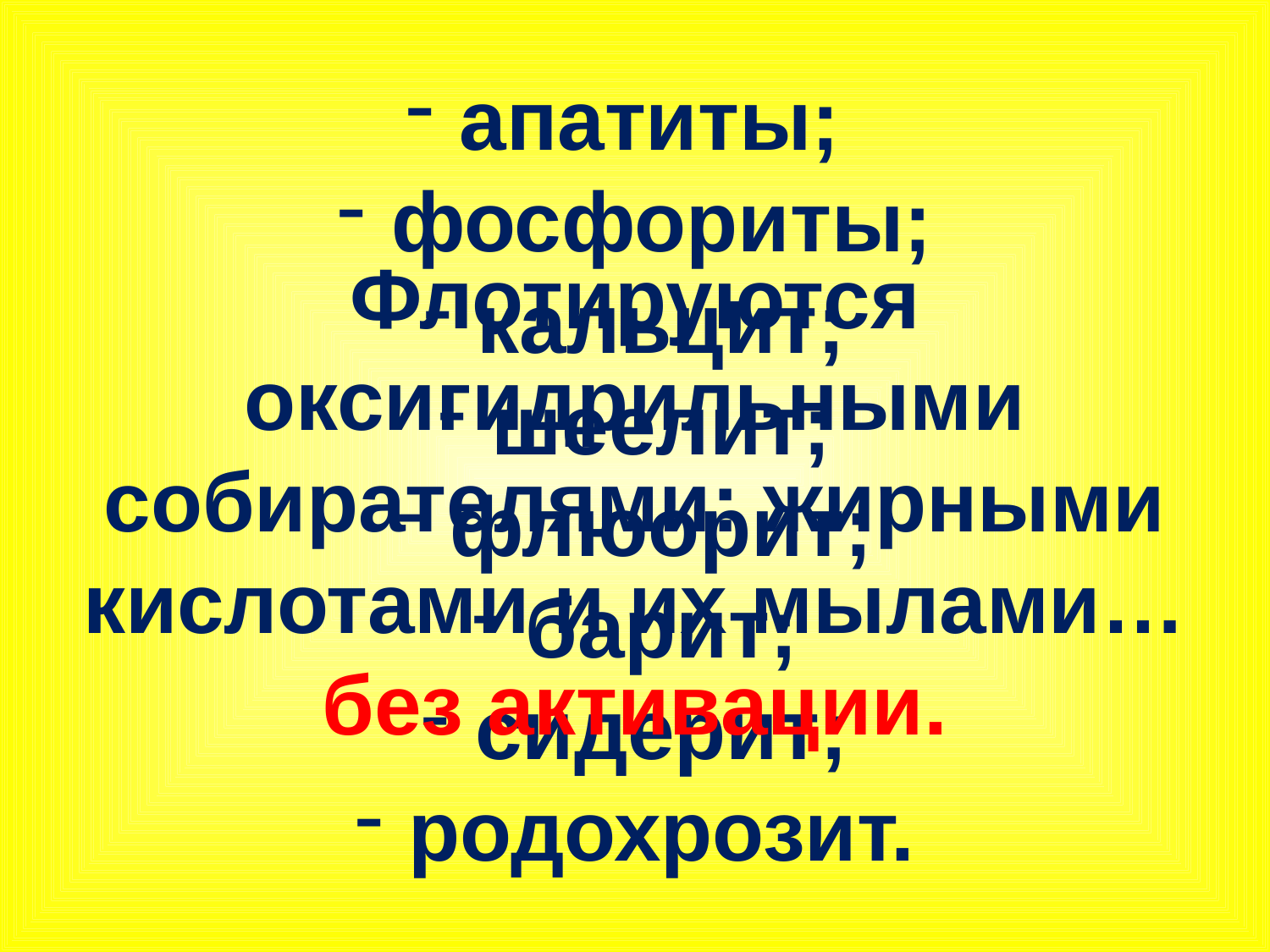

апатиты;
 фосфориты;
 кальцит;
 шеелит;
 флюорит;
 барит;
 сидерит;
 родохрозит.
Флотируются оксигидрильными собирателями: жирными кислотами и их мылами… без активации.